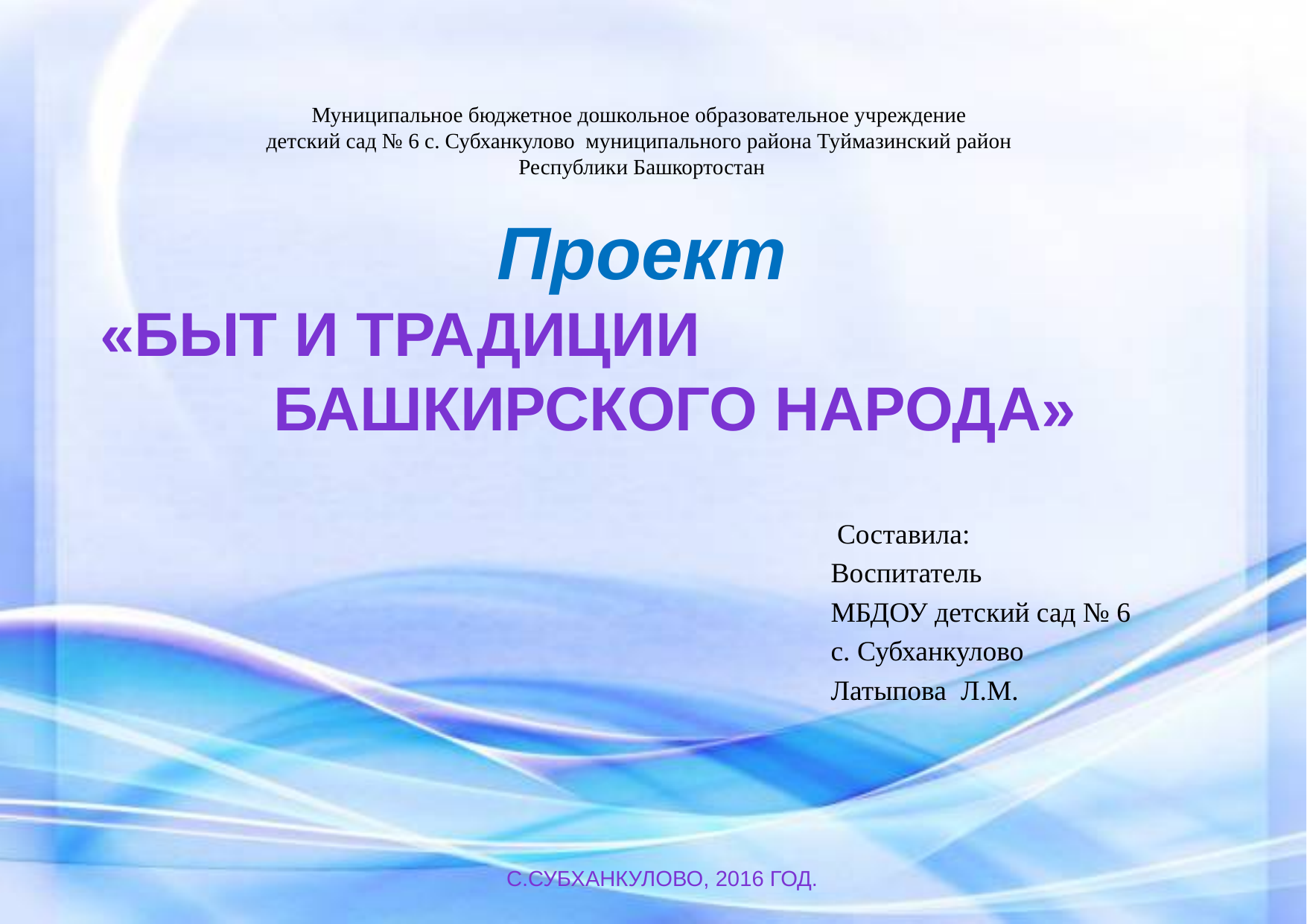

Муниципальное бюджетное дошкольное образовательное учреждение
детский сад № 6 с. Субханкулово  муниципального района Туймазинский район
Республики Башкортостан

Проект
    «Быт и традиции
              башкирского народа»

 Составила:
Воспитатель
МБДОУ детский сад № 6
с. Субханкулово
Латыпова  Л.М.

      с.Субханкулово, 2016 ГОД.